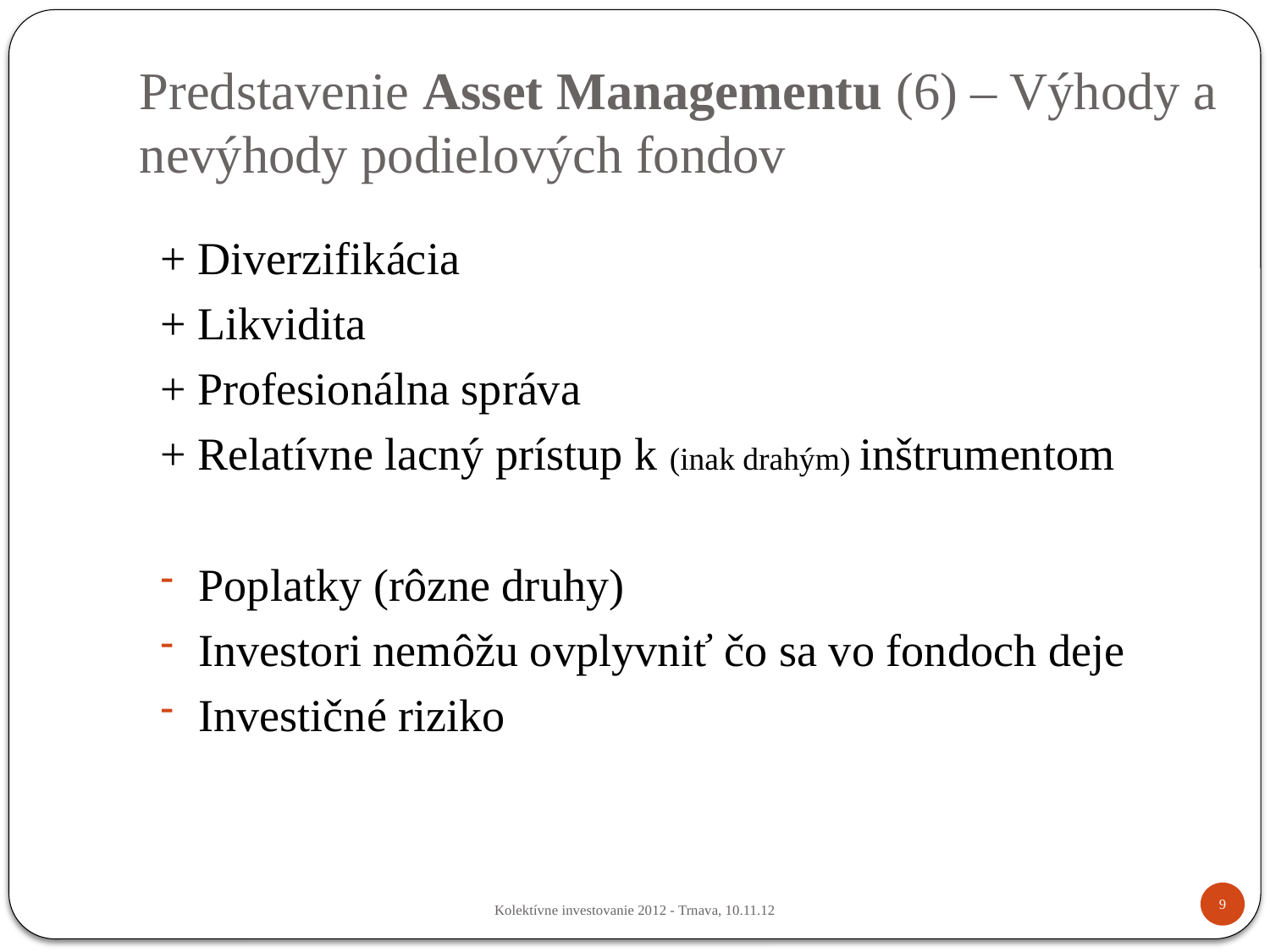

# Predstavenie Asset Managementu (6) – Výhody a nevýhody podielových fondov
+ Diverzifikácia
+ Likvidita
+ Profesionálna správa
+ Relatívne lacný prístup k (inak drahým) inštrumentom

Poplatky (rôzne druhy)
Investori nemôžu ovplyvniť čo sa vo fondoch deje
Investičné riziko
9
Kolektívne investovanie 2012 - Trnava, 10.11.12